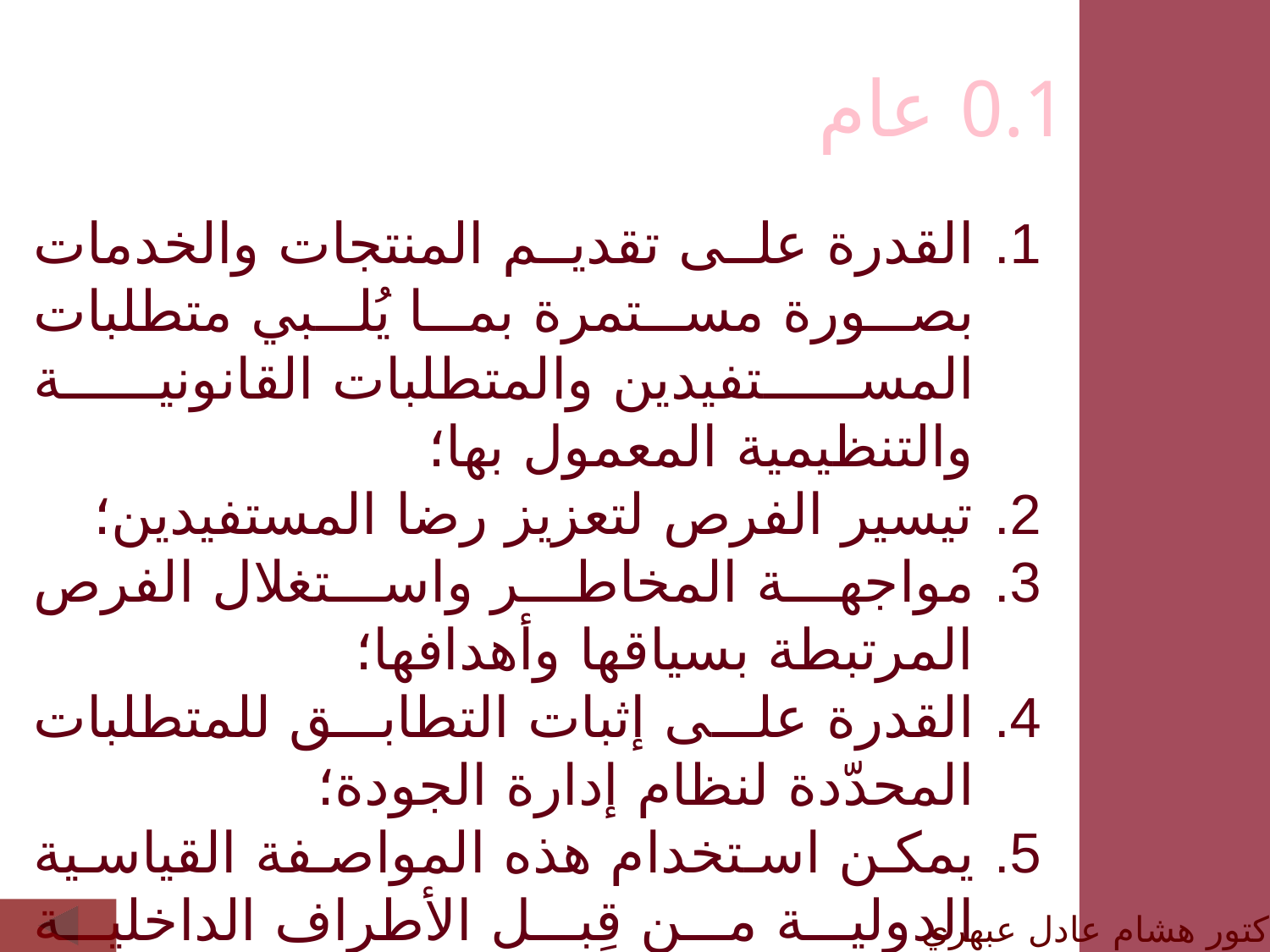

0.1 عام
القدرة على تقديم المنتجات والخدمات بصورة مستمرة بما يُلبي متطلبات المستفيدين والمتطلبات القانونية والتنظيمية المعمول بها؛
تيسير الفرص لتعزيز رضا المستفيدين؛
مواجهة المخاطر واستغلال الفرص المرتبطة بسياقها وأهدافها؛
القدرة على إثبات التطابق للمتطلبات المحدّدة لنظام إدارة الجودة؛
يمكن استخدام هذه المواصفة القياسية الدولية من قِبل الأطراف الداخلية والخارجية.

الدكتور هشام عادل عبهري